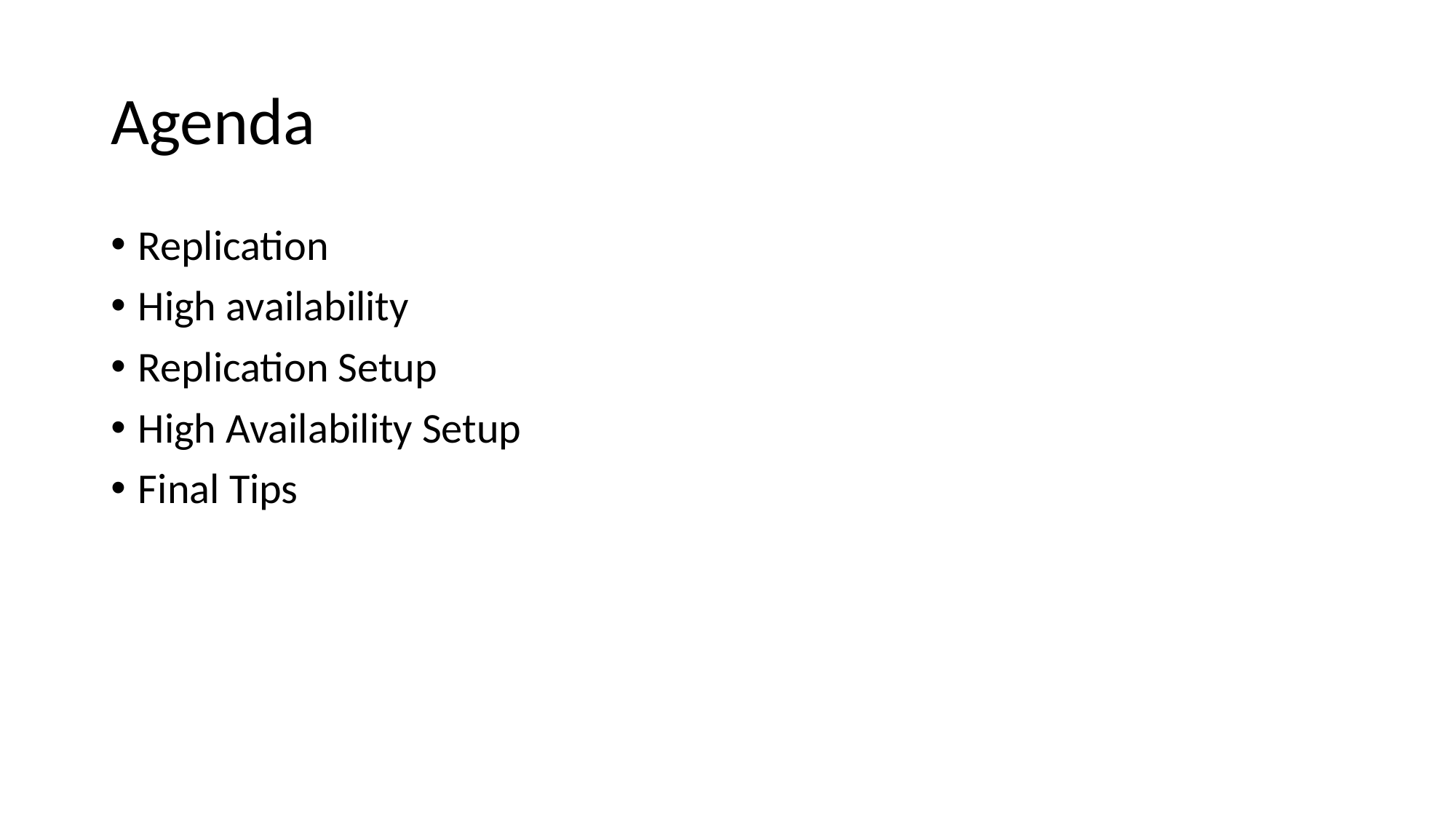

# Agenda
Replication
High availability
Replication Setup
High Availability Setup
Final Tips